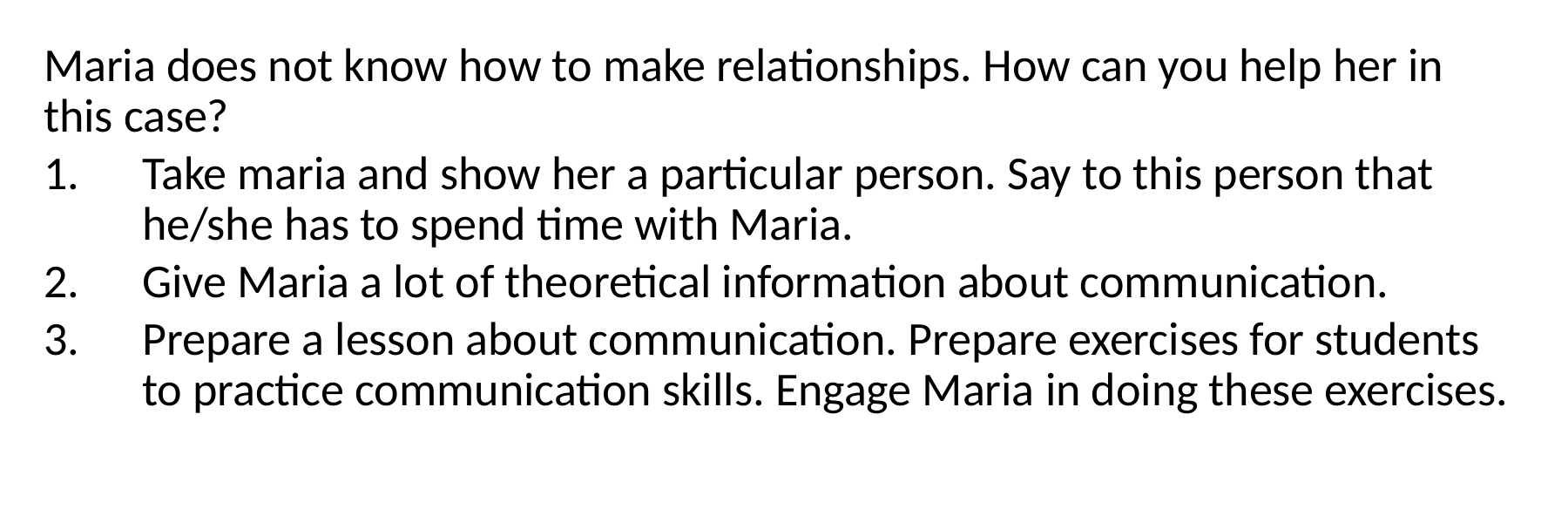

Maria does not know how to make relationships. How can you help her in this case?
Take maria and show her a particular person. Say to this person that he/she has to spend time with Maria.
Give Maria a lot of theoretical information about communication.
Prepare a lesson about communication. Prepare exercises for students to practice communication skills. Engage Maria in doing these exercises.